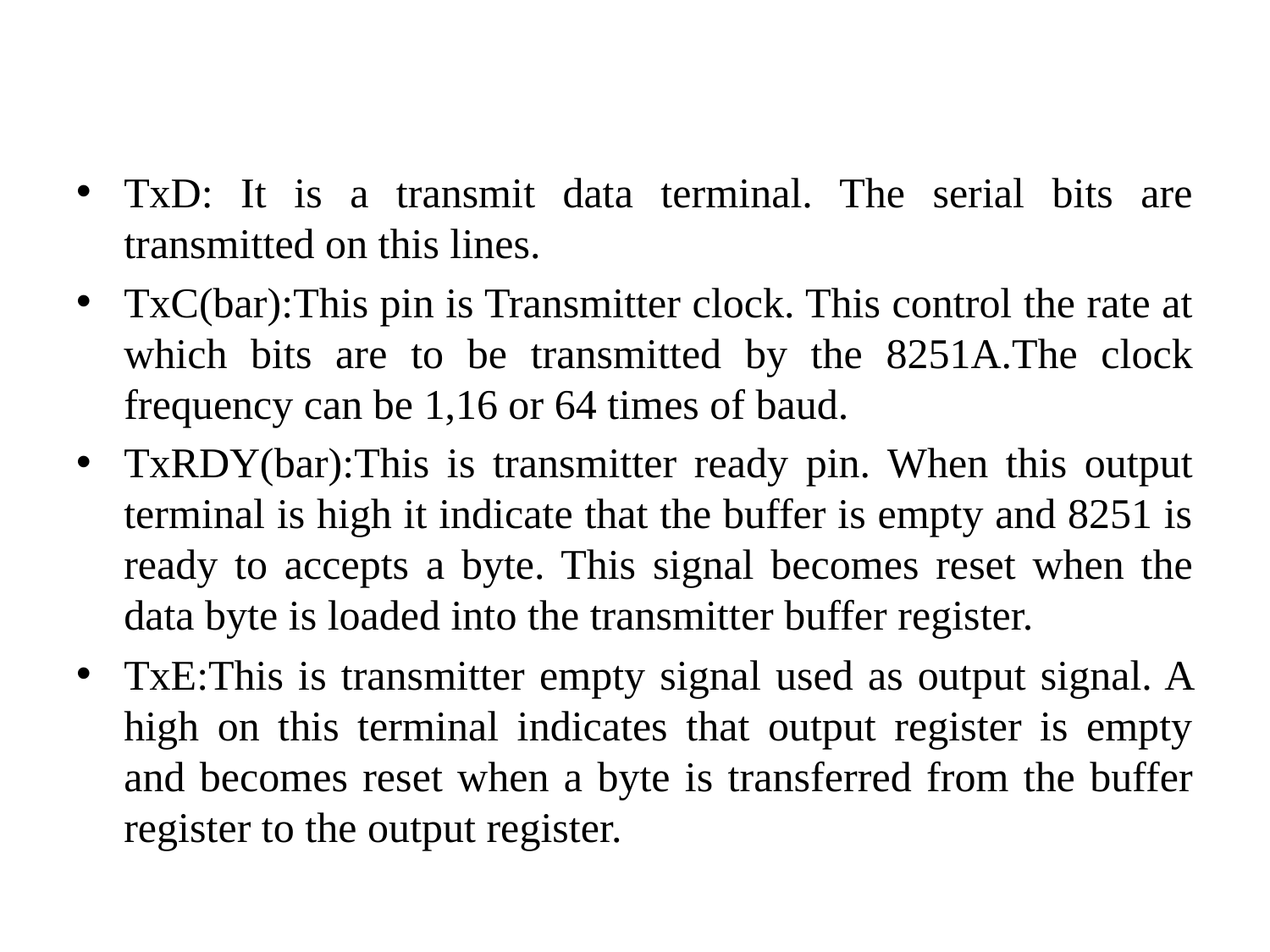

#
TxD: It is a transmit data terminal. The serial bits are transmitted on this lines.
TxC(bar):This pin is Transmitter clock. This control the rate at which bits are to be transmitted by the 8251A.The clock frequency can be 1,16 or 64 times of baud.
TxRDY(bar):This is transmitter ready pin. When this output terminal is high it indicate that the buffer is empty and 8251 is ready to accepts a byte. This signal becomes reset when the data byte is loaded into the transmitter buffer register.
TxE:This is transmitter empty signal used as output signal. A high on this terminal indicates that output register is empty and becomes reset when a byte is transferred from the buffer register to the output register.